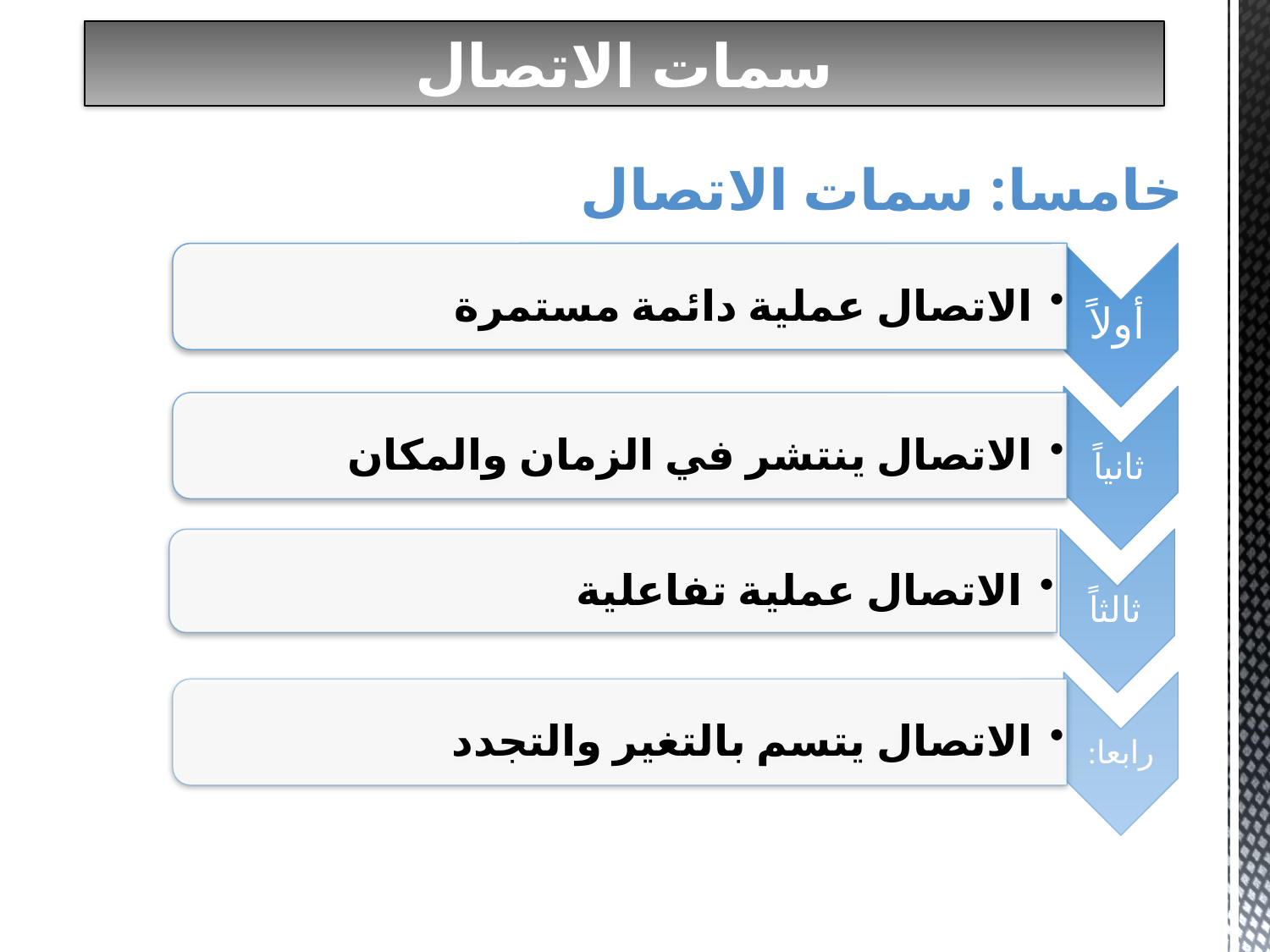

# سمات الاتصال
خامسا: سمات الاتصال

أولاً
الاتصال عملية دائمة مستمرة
ثانياً
الاتصال ينتشر في الزمان والمكان
ثالثاً
الاتصال عملية تفاعلية
رابعا:
الاتصال يتسم بالتغير والتجدد